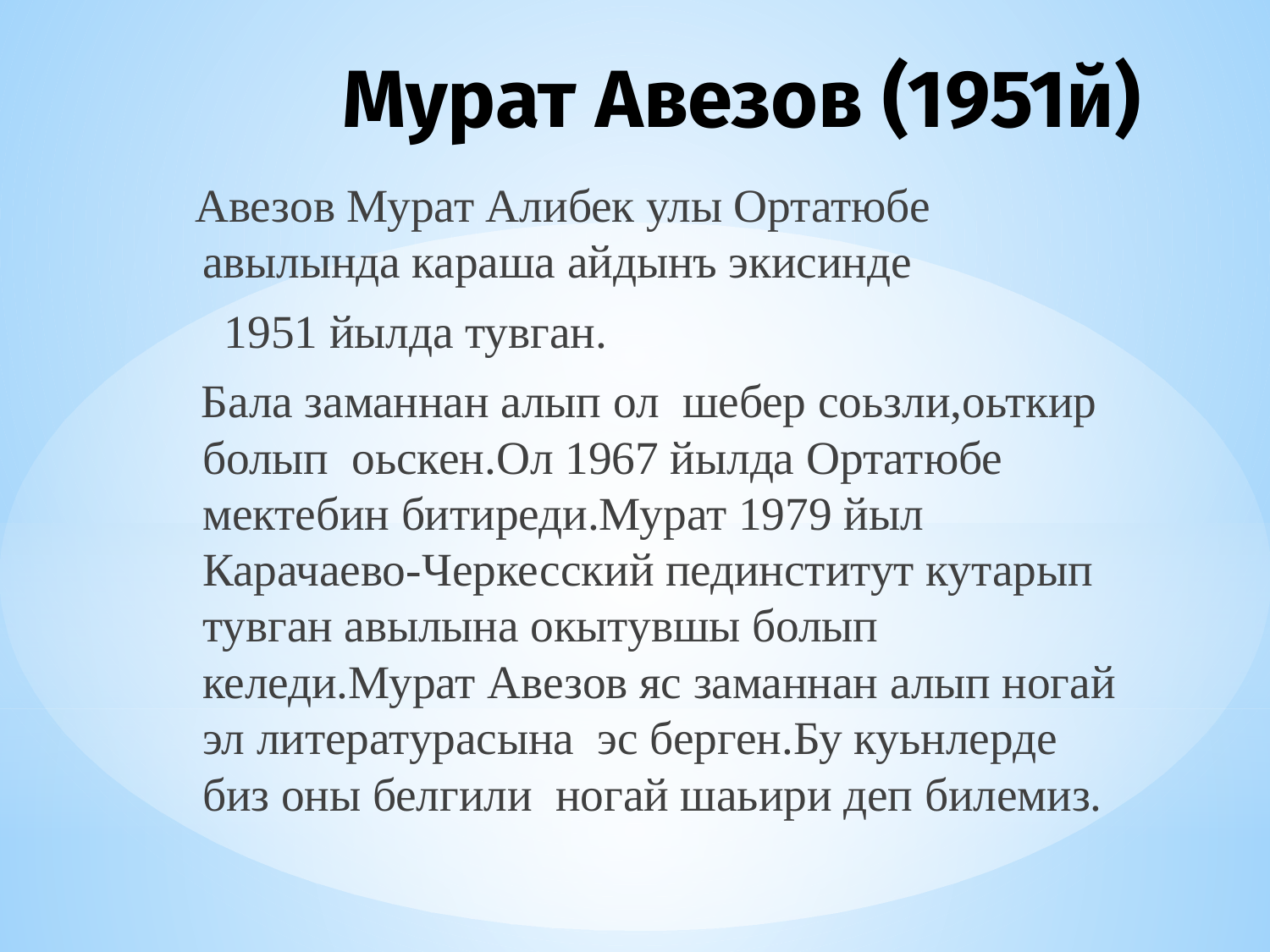

# Мурат Авезов (1951й)
  Авезов Мурат Алибек улы Ортатюбе авылында караша айдынъ экисинде
    1951 йылда тувган.
  Бала заманнан алып ол  шебер соьзли,оьткир болып  оьскен.Ол 1967 йылда Ортатюбе мектебин битиреди.Мурат 1979 йыл Карачаево-Черкесский пединститут кутарып тувган авылына окытувшы болып келеди.Мурат Авезов яс заманнан алып ногай эл литературасына  эс берген.Бу куьнлерде  биз оны белгили  ногай шаьири деп билемиз.